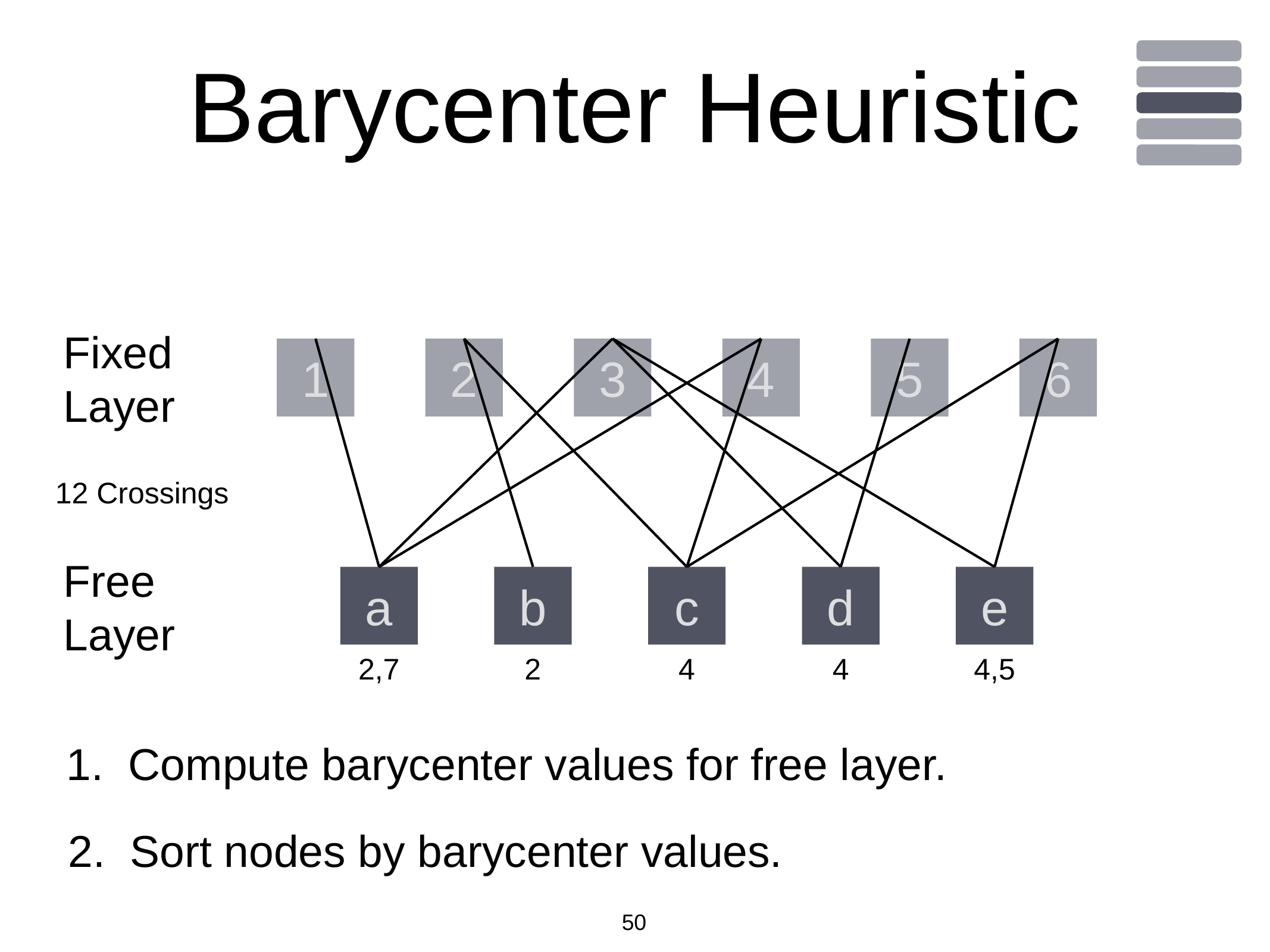

# Barycenter Heuristic
Fixed
Layer
1
2
3
4
5
6
12 Crossings
Free
Layer
a
b
c
d
e
2,7
2
4
4
4,5
Compute barycenter values for free layer.
Sort nodes by barycenter values.
50